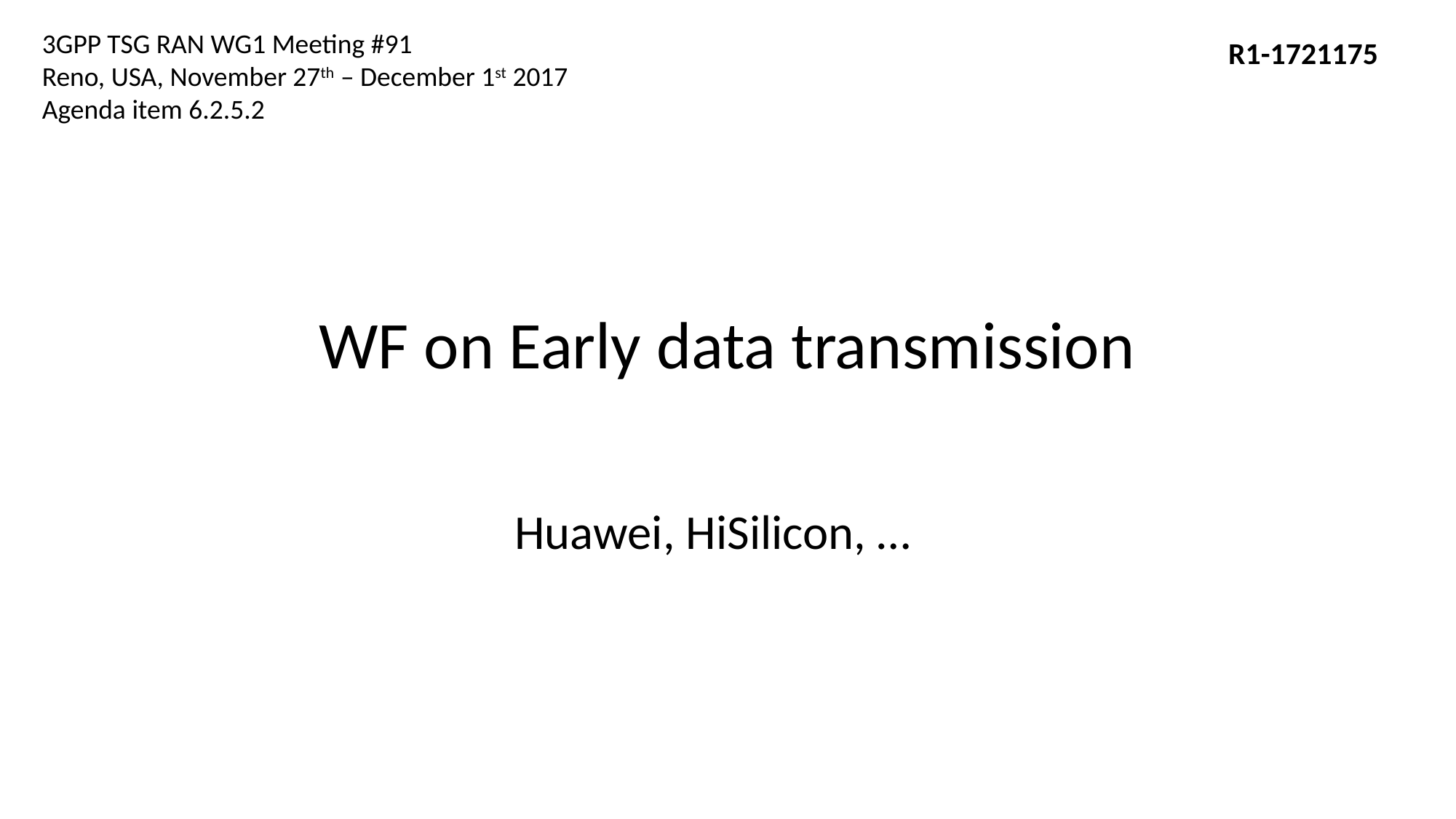

3GPP TSG RAN WG1 Meeting #91
Reno, USA, November 27th – December 1st 2017
Agenda item 6.2.5.2
R1-1721175
# WF on Early data transmission
Huawei, HiSilicon, …